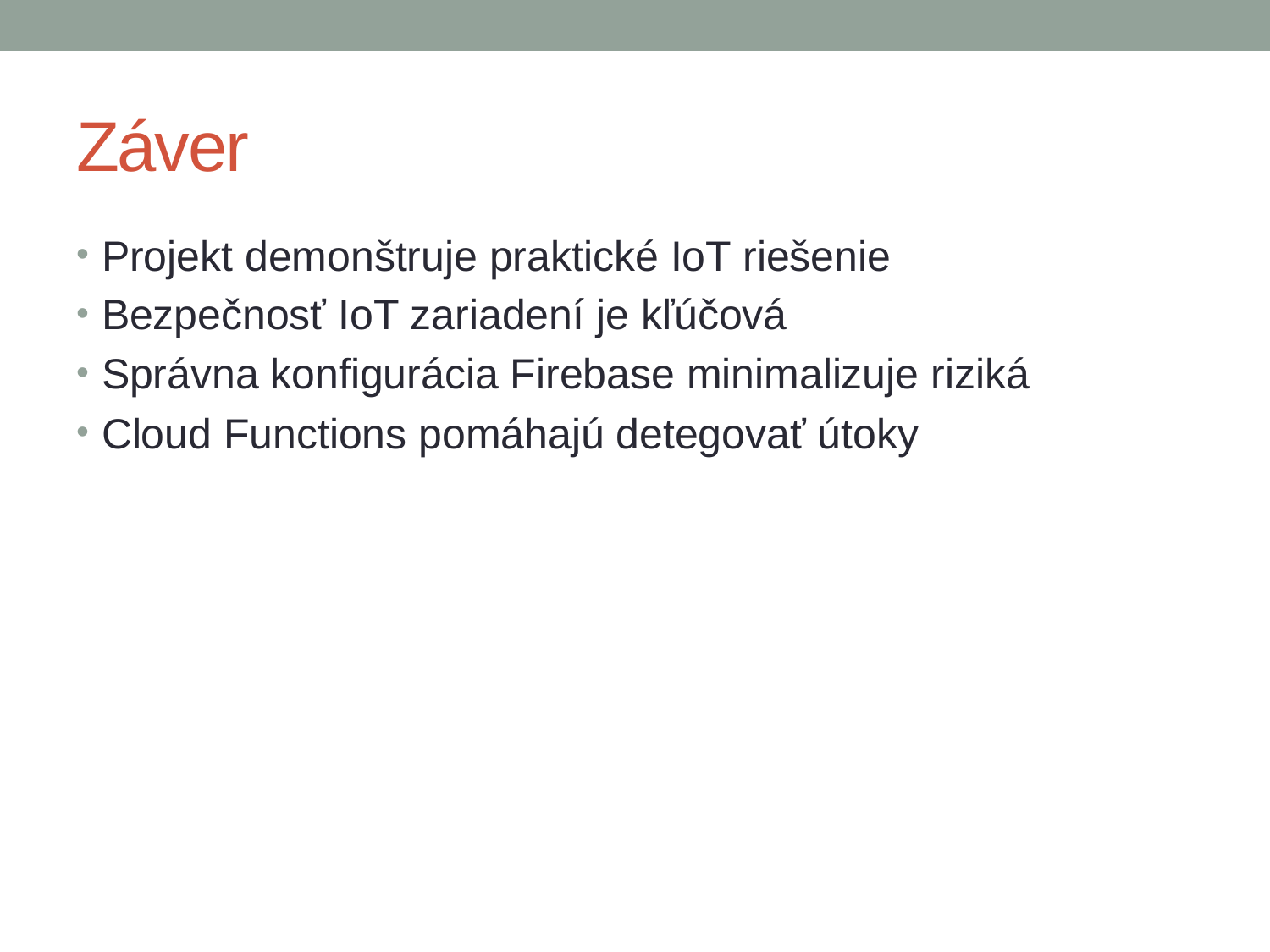

# Záver
Projekt demonštruje praktické IoT riešenie
Bezpečnosť IoT zariadení je kľúčová
Správna konfigurácia Firebase minimalizuje riziká
Cloud Functions pomáhajú detegovať útoky